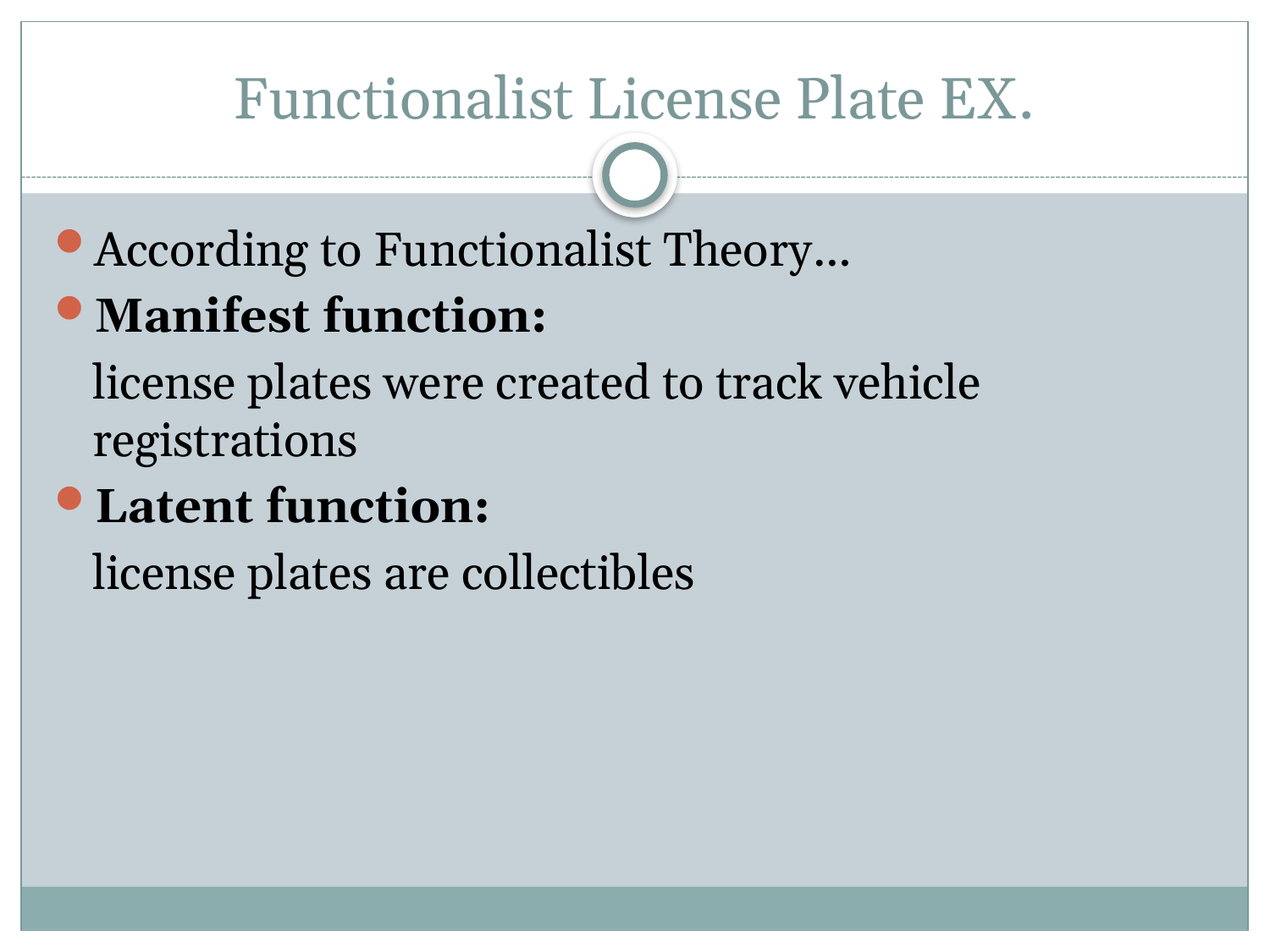

# Functionalist License Plate EX.
According to Functionalist Theory…
Manifest function:
	license plates were created to track vehicle registrations
Latent function:
	license plates are collectibles